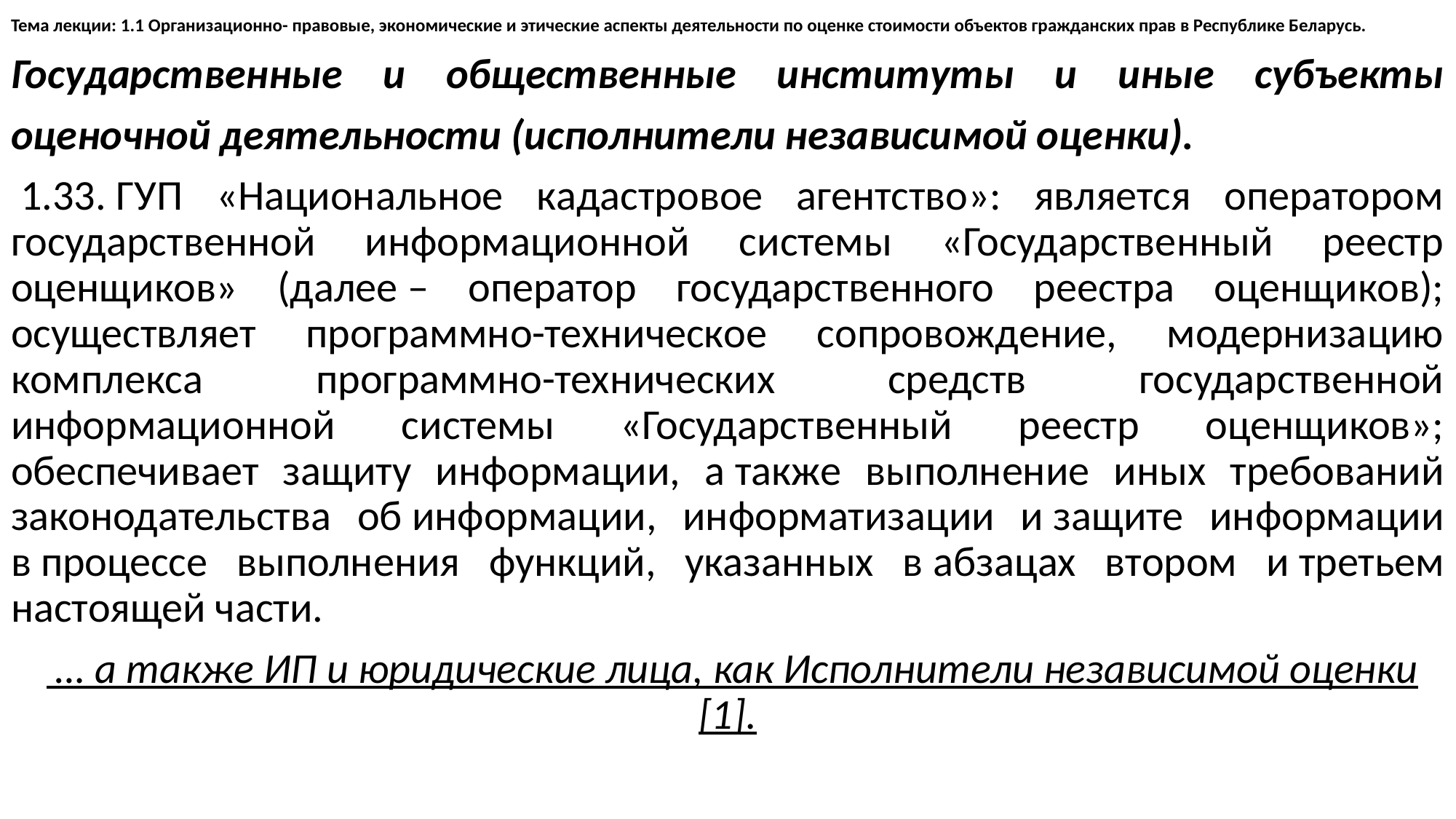

# Тема лекции: 1.1 Организационно- правовые, экономические и этические аспекты деятельности по оценке стоимости объектов гражданских прав в Республике Беларусь.
Государственные и общественные институты и иные субъекты оценочной деятельности (исполнители независимой оценки).
 1.33. ГУП «Национальное кадастровое агентство»: является оператором государственной информационной системы «Государственный реестр оценщиков» (далее – оператор государственного реестра оценщиков); осуществляет программно-техническое сопровождение, модернизацию комплекса программно-технических средств государственной информационной системы «Государственный реестр оценщиков»; обеспечивает защиту информации, а также выполнение иных требований законодательства об информации, информатизации и защите информации в процессе выполнения функций, указанных в абзацах втором и третьем настоящей части.
  … а также ИП и юридические лица, как Исполнители независимой оценки [1].